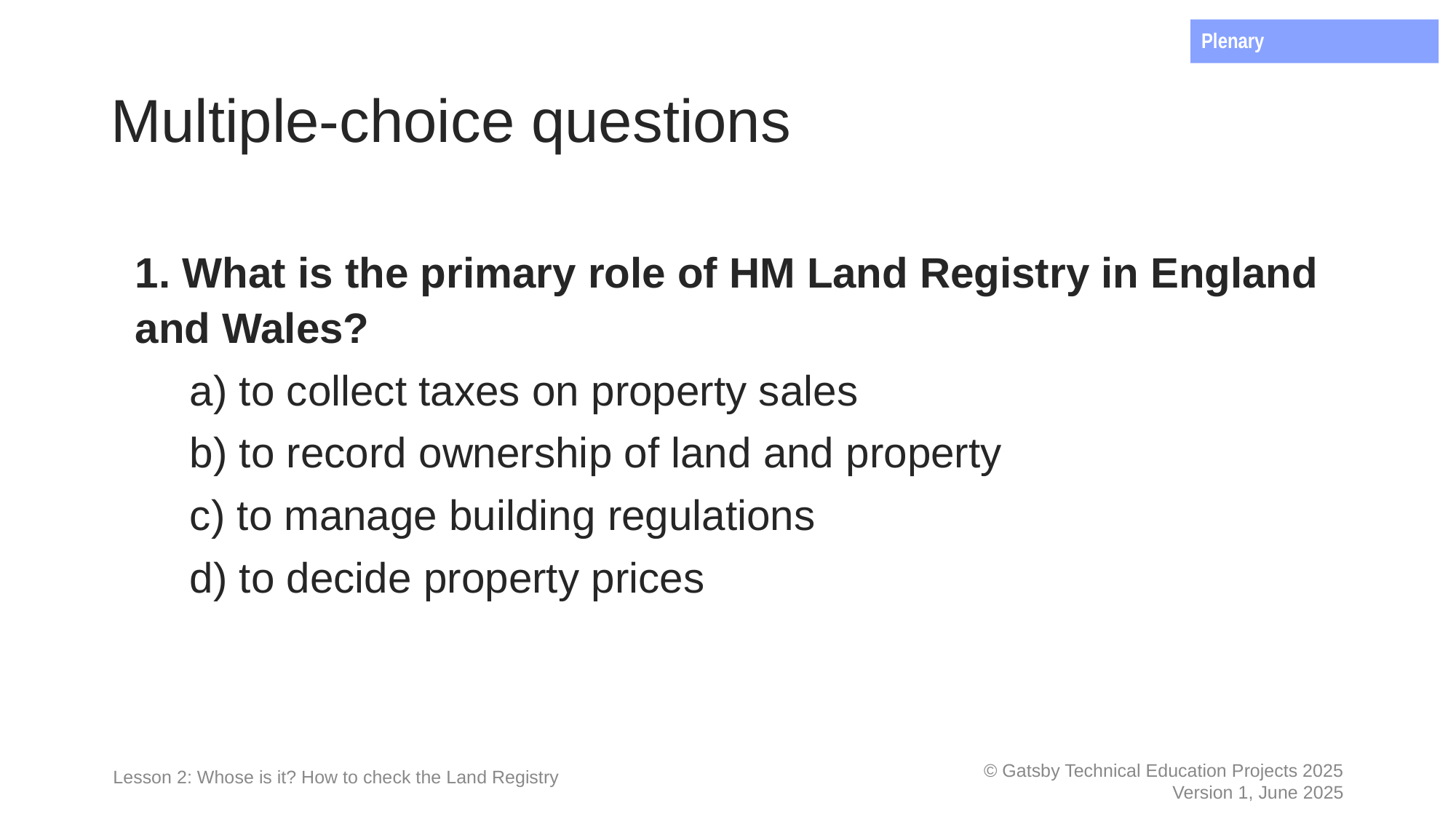

Plenary
# Multiple-choice questions
1. What is the primary role of HM Land Registry in England and Wales?
a) to collect taxes on property sales
b) to record ownership of land and property
c) to manage building regulations
d) to decide property prices

Lesson 2: Whose is it? How to check the Land Registry